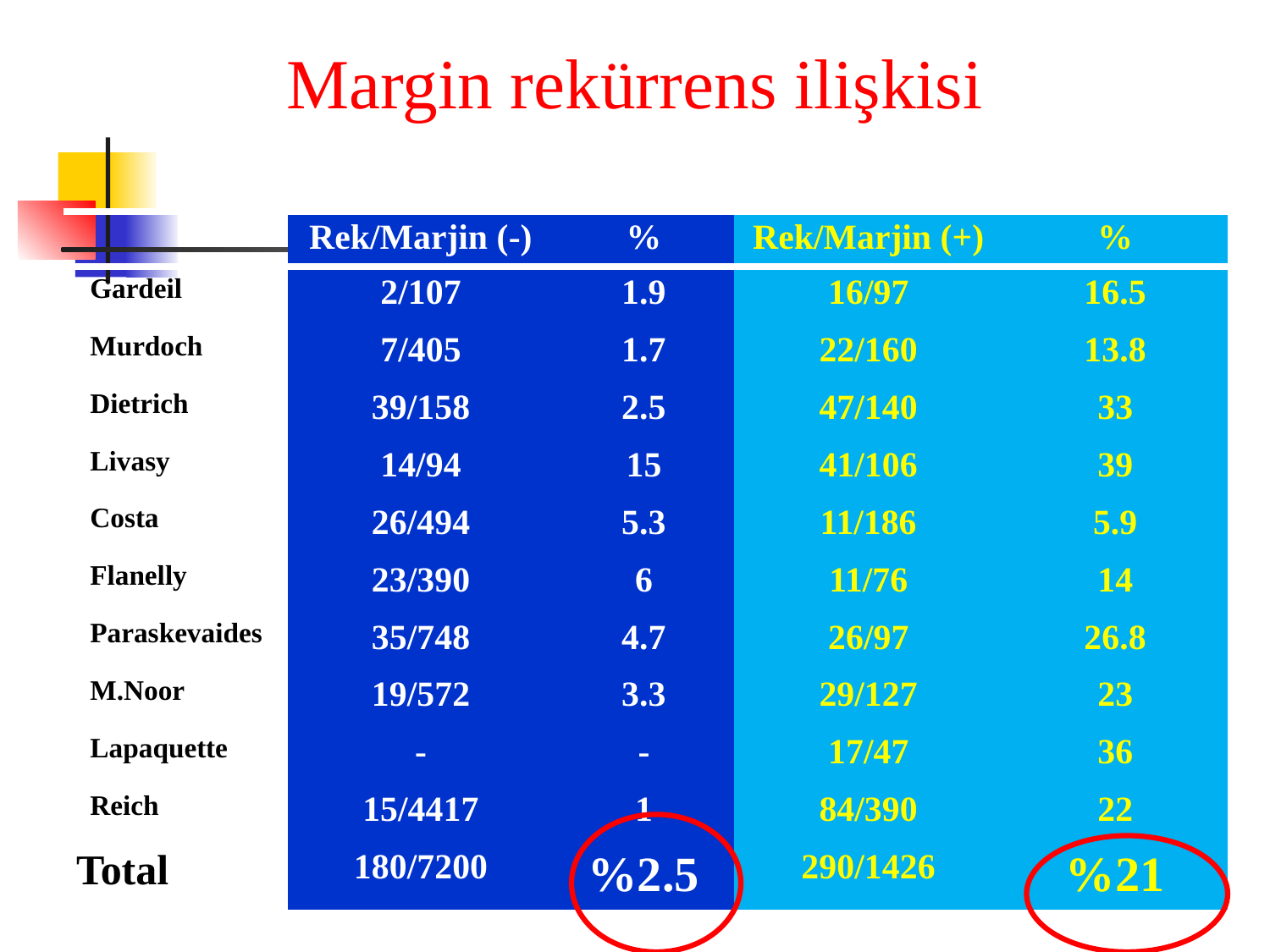

Margin rekürrens ilişkisi
|  | Rek/Marjin (-) | % | Rek/Marjin (+) | % |
| --- | --- | --- | --- | --- |
| Gardeil | 2/107 | 1.9 | 16/97 | 16.5 |
| Murdoch | 7/405 | 1.7 | 22/160 | 13.8 |
| Dietrich | 39/158 | 2.5 | 47/140 | 33 |
| Livasy | 14/94 | 15 | 41/106 | 39 |
| Costa | 26/494 | 5.3 | 11/186 | 5.9 |
| Flanelly | 23/390 | 6 | 11/76 | 14 |
| Paraskevaides | 35/748 | 4.7 | 26/97 | 26.8 |
| M.Noor | 19/572 | 3.3 | 29/127 | 23 |
| Lapaquette | - | - | 17/47 | 36 |
| Reich | 15/4417 | 1 | 84/390 | 22 |
| Total | 180/7200 | %2.5 | 290/1426 | %21 |